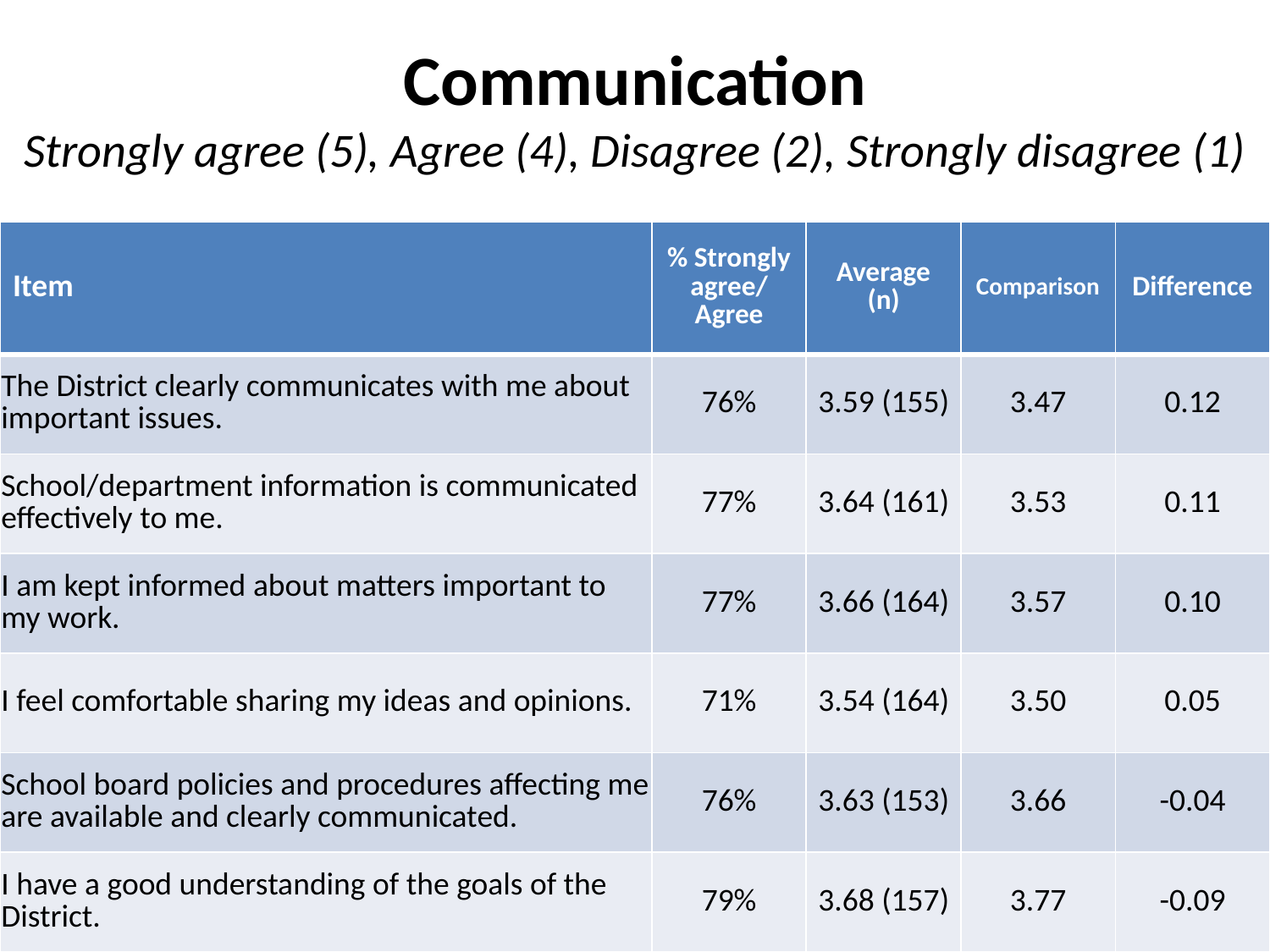

# Communication Strongly agree (5), Agree (4), Disagree (2), Strongly disagree (1)
| Item | % Strongly agree/ Agree | Average (n) | Comparison | Difference |
| --- | --- | --- | --- | --- |
| The District clearly communicates with me about important issues. | 76% | 3.59 (155) | 3.47 | 0.12 |
| School/department information is communicated effectively to me. | 77% | 3.64 (161) | 3.53 | 0.11 |
| I am kept informed about matters important to my work. | 77% | 3.66 (164) | 3.57 | 0.10 |
| I feel comfortable sharing my ideas and opinions. | 71% | 3.54 (164) | 3.50 | 0.05 |
| School board policies and procedures affecting me are available and clearly communicated. | 76% | 3.63 (153) | 3.66 | -0.04 |
| I have a good understanding of the goals of the District. | 79% | 3.68 (157) | 3.77 | -0.09 |